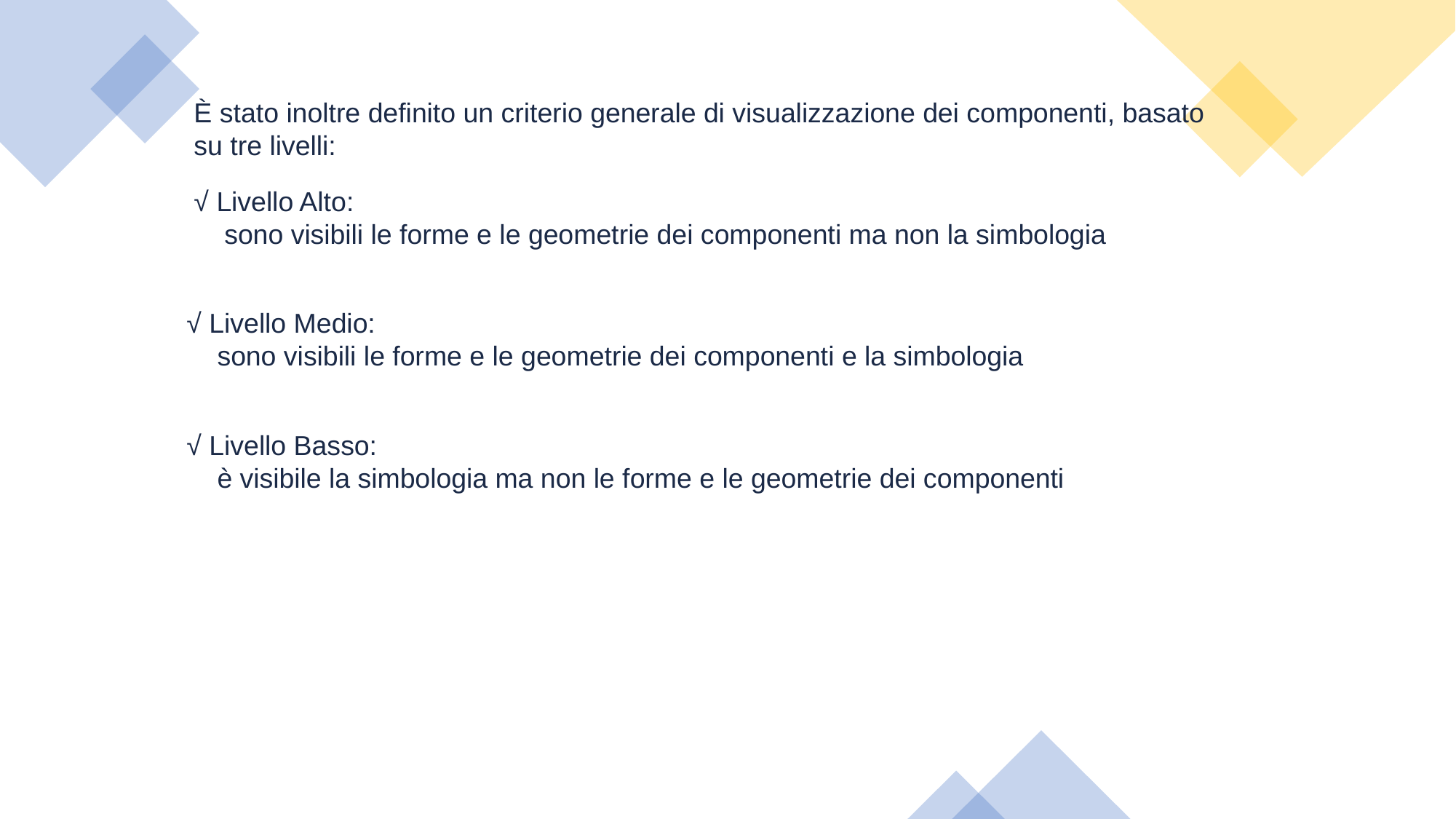

È stato inoltre definito un criterio generale di visualizzazione dei componenti, basato su tre livelli:
√ Livello Alto:
    sono visibili le forme e le geometrie dei componenti ma non la simbologia
√ Livello Medio:
    sono visibili le forme e le geometrie dei componenti e la simbologia
√ Livello Basso:
    è visibile la simbologia ma non le forme e le geometrie dei componenti